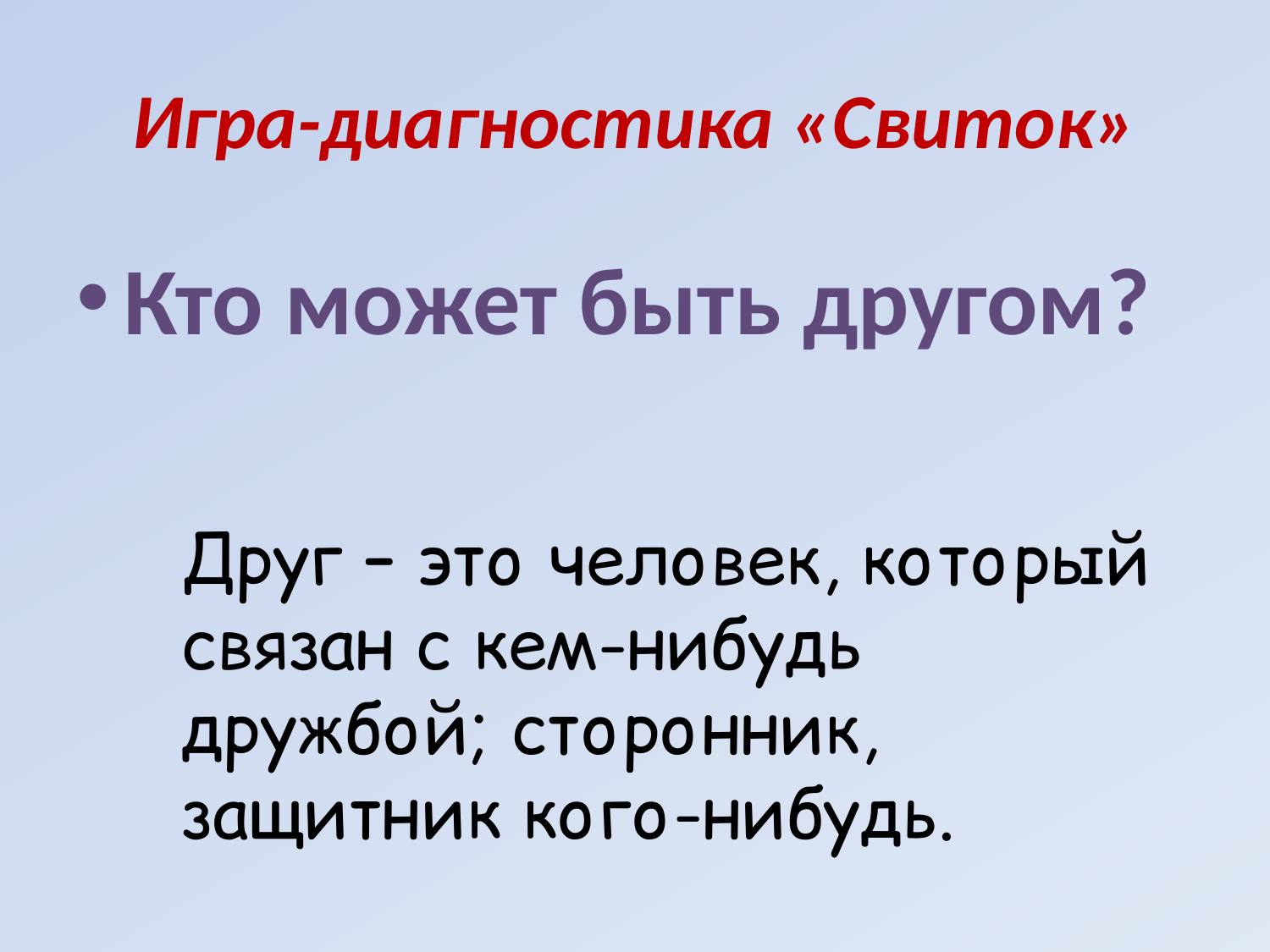

# Игра-диагностика «Свиток»
Кто может быть другом?
Друг – это человек, который связан с кем-нибудь дружбой; сторонник, защитник кого-нибудь.